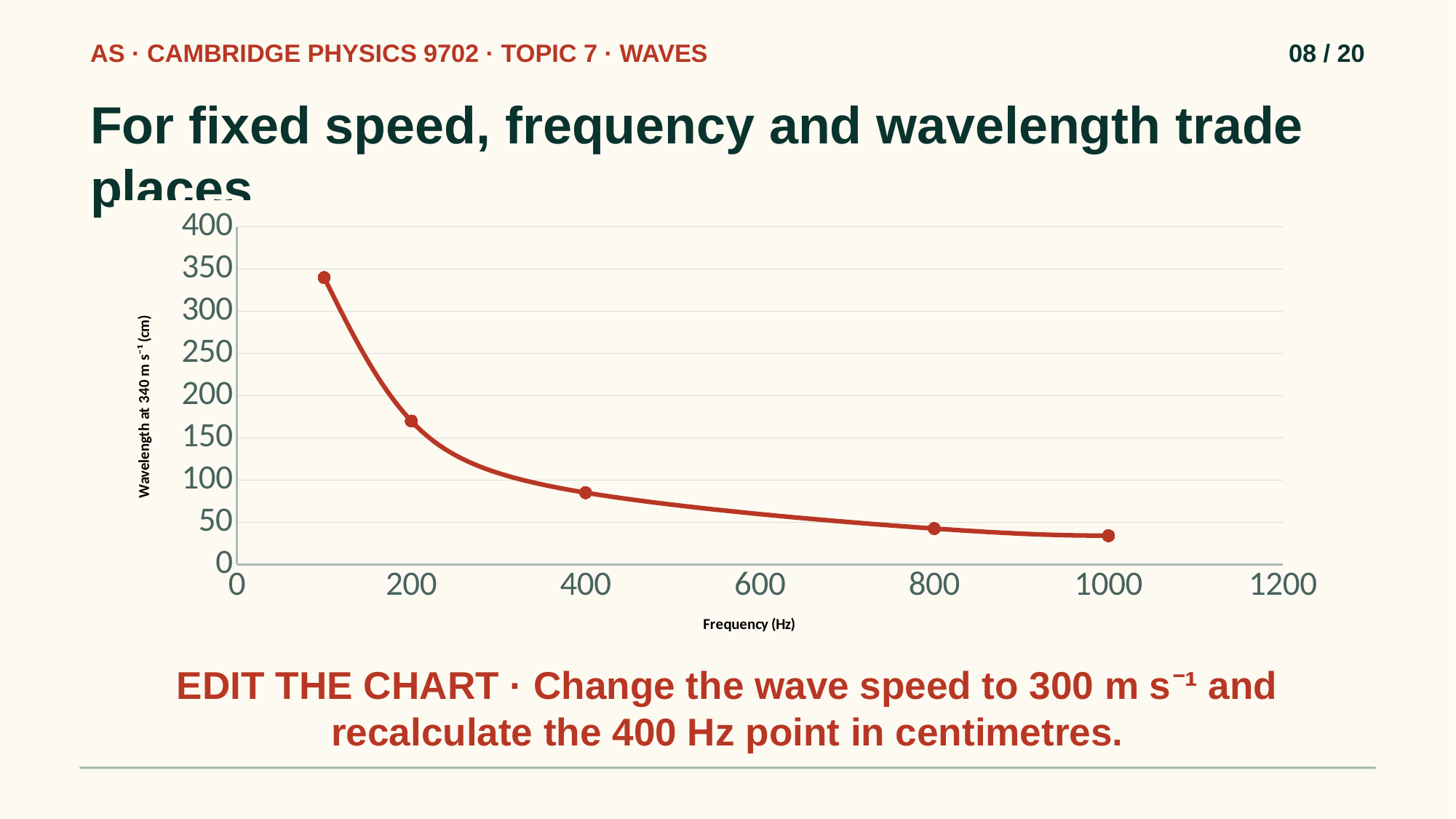

AS · CAMBRIDGE PHYSICS 9702 · TOPIC 7 · WAVES
08 / 20
For fixed speed, frequency and wavelength trade places

### Chart

| Category |  |
|---|---|
EDIT THE CHART · Change the wave speed to 300 m s⁻¹ and recalculate the 400 Hz point in centimetres.